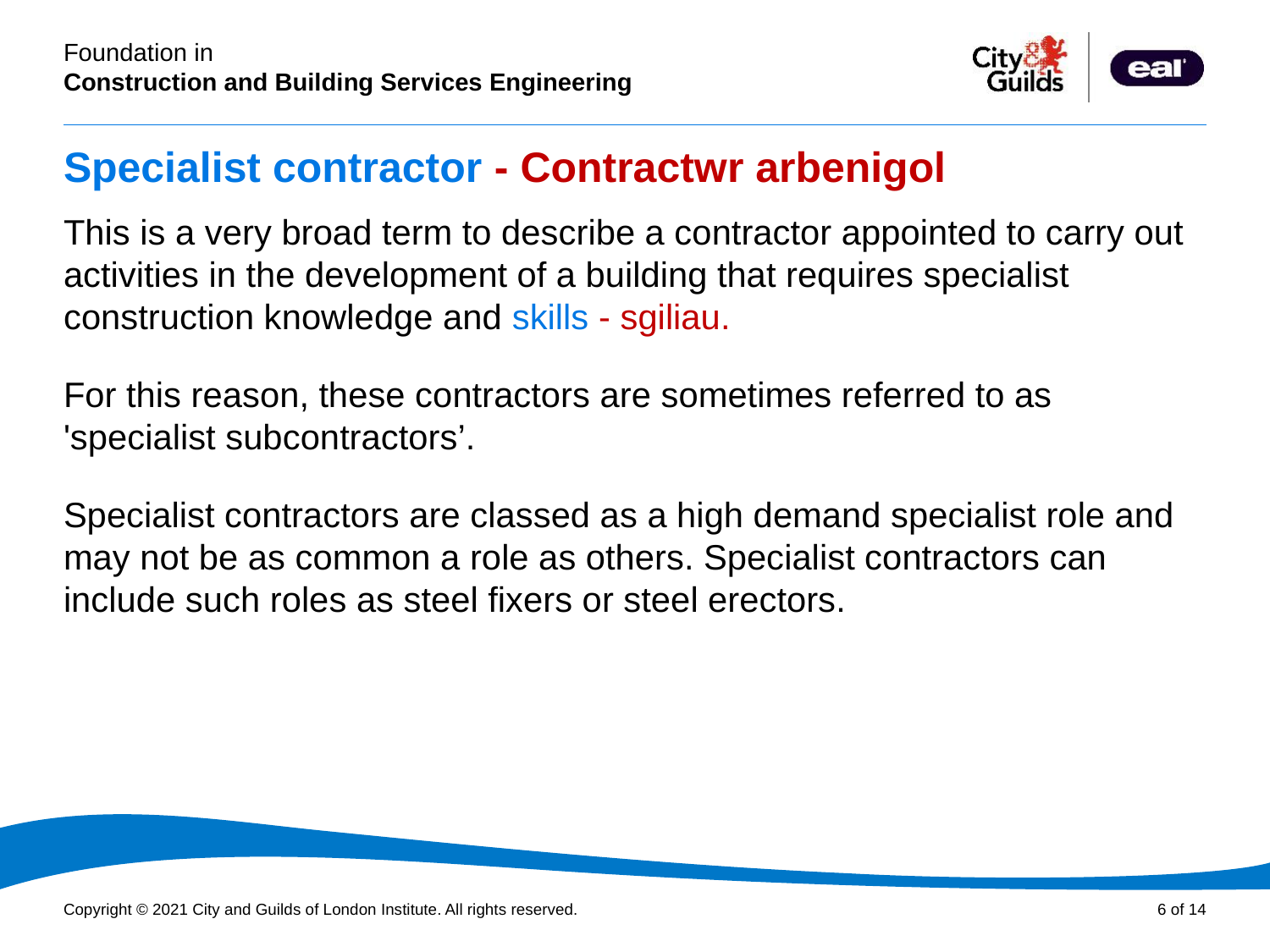

# Specialist contractor - Contractwr arbenigol
This is a very broad term to describe a contractor appointed to carry out activities in the development of a building that requires specialist construction knowledge and skills - sgiliau.
For this reason, these contractors are sometimes referred to as 'specialist subcontractors’.
Specialist contractors are classed as a high demand specialist role and may not be as common a role as others. Specialist contractors can include such roles as steel fixers or steel erectors.